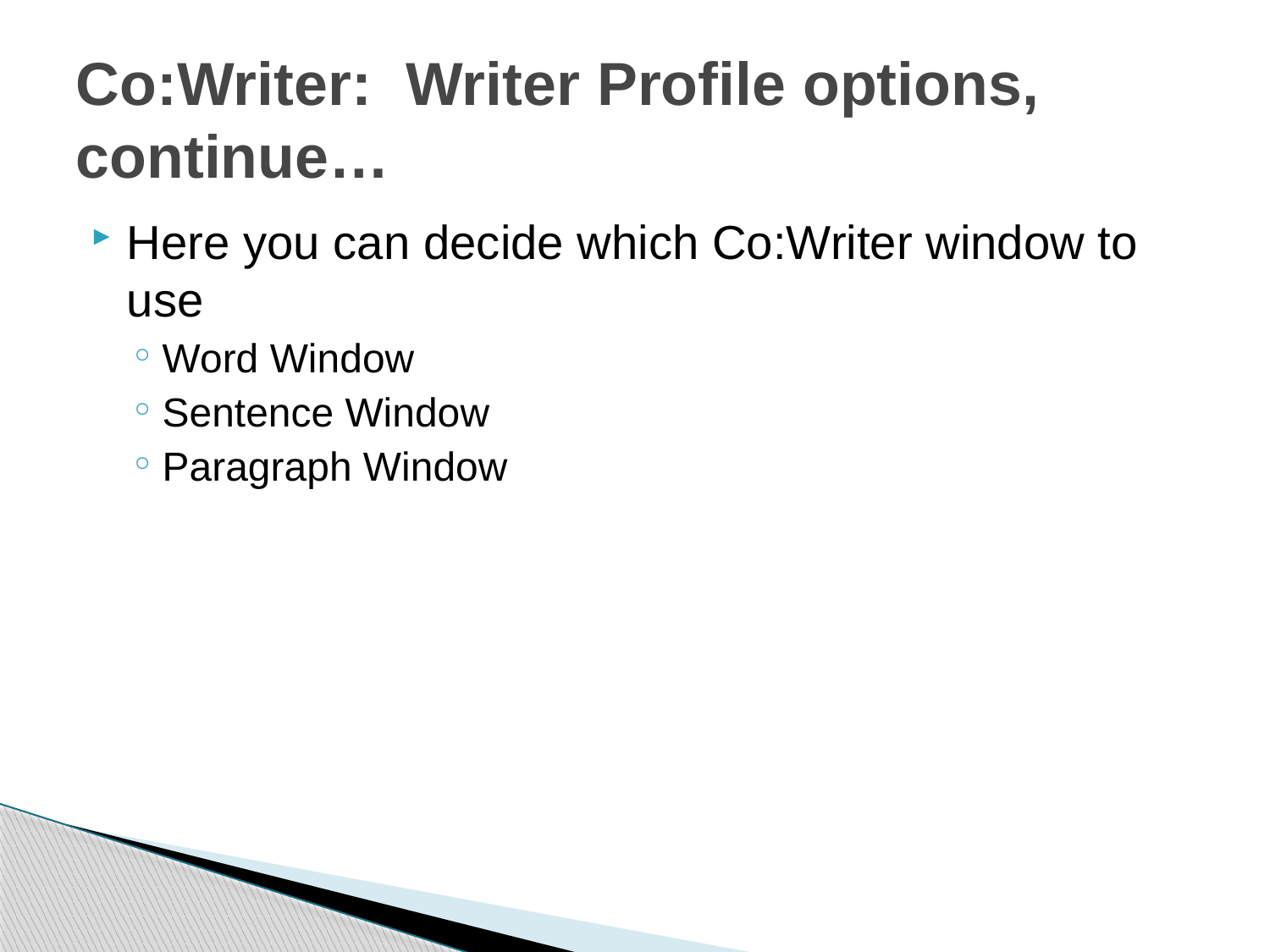

# Co:Writer:  Writer Profile options, continue…
Here you can decide which Co:Writer window to use
Word Window
Sentence Window
Paragraph Window